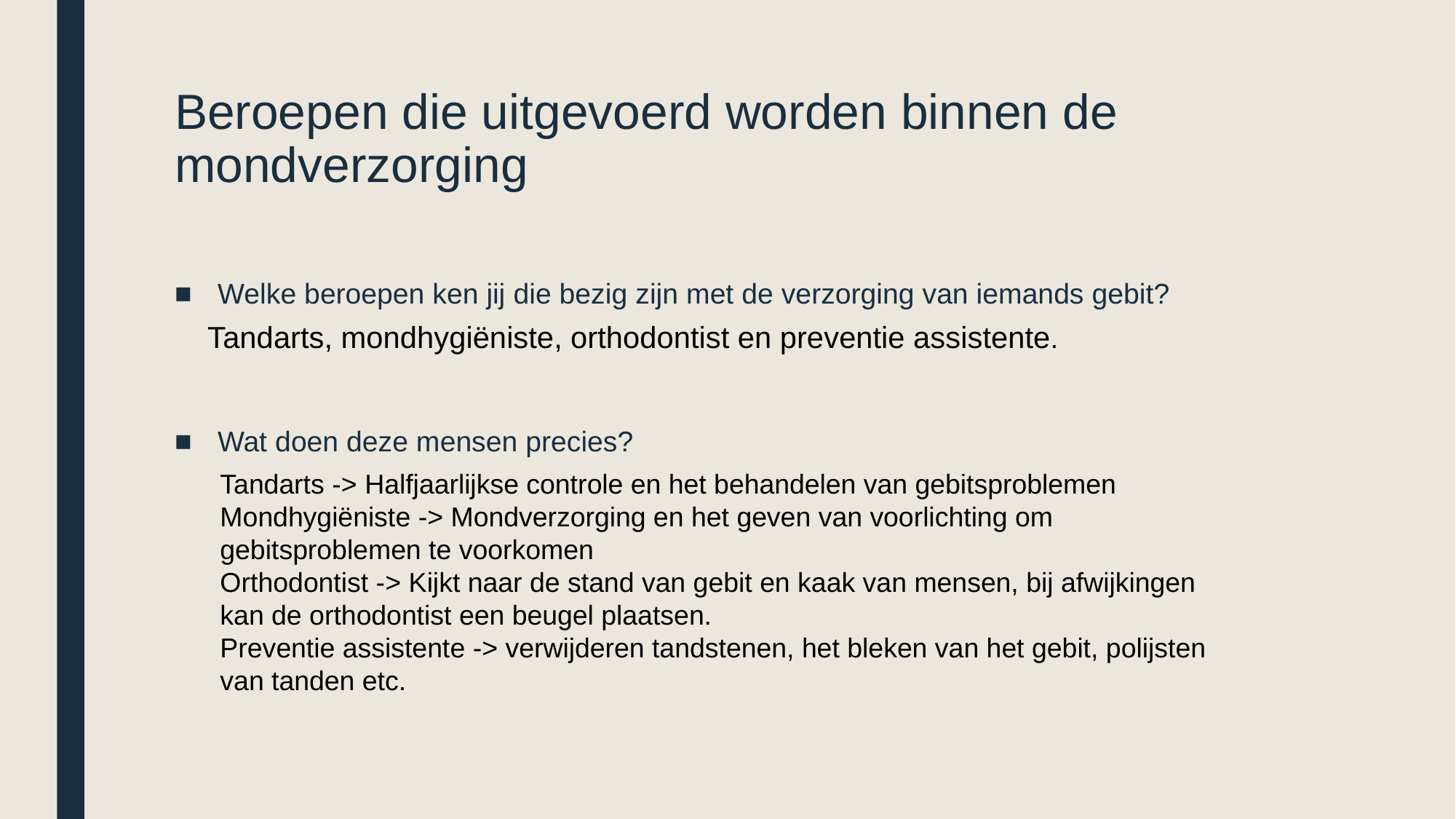

# Beroepen die uitgevoerd worden binnen de mondverzorging
Welke beroepen ken jij die bezig zijn met de verzorging van iemands gebit?

Wat doen deze mensen precies?
Tandarts, mondhygiëniste, orthodontist en preventie assistente.
Tandarts -> Halfjaarlijkse controle en het behandelen van gebitsproblemen
Mondhygiëniste -> Mondverzorging en het geven van voorlichting om gebitsproblemen te voorkomen
Orthodontist -> Kijkt naar de stand van gebit en kaak van mensen, bij afwijkingen kan de orthodontist een beugel plaatsen.
Preventie assistente -> verwijderen tandstenen, het bleken van het gebit, polijsten van tanden etc.